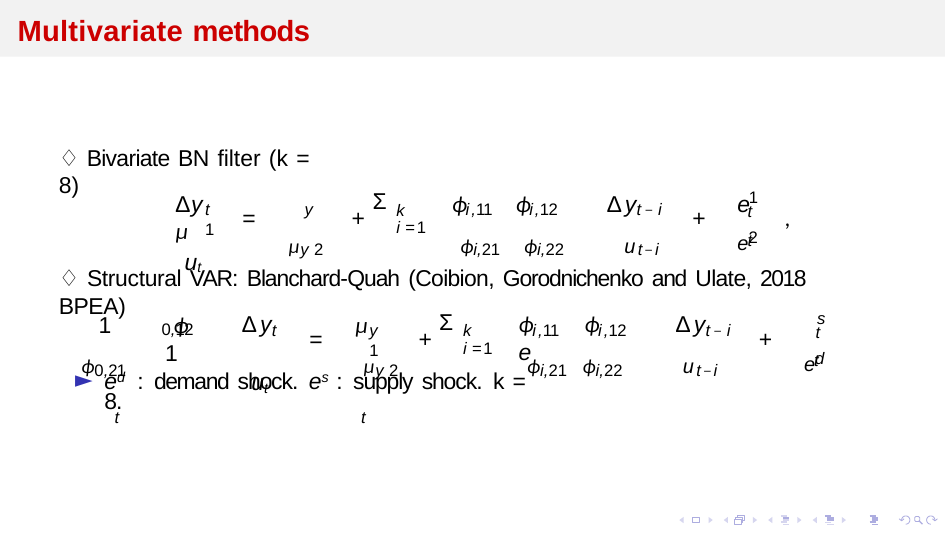

# Multivariate methods
♢ Bivariate BN filter (k = 8)

Σ
1
∆y	µ
ut
ϕ
ϕ
∆y
e
t	y 1
i,11
i,12
t−i
k    i =1
t
=	+
+
,
e2
µy 2	ϕi,21	ϕi,22	ut−i
t
♢ Structural VAR: Blanchard-Quah (Coibion, Gorodnichenko and Ulate, 2018 BPEA)

1	ϕ
ϕ0,21	µy 2	ϕi,21
Σ
s
∆y  ut
µ
ϕ	ϕ	∆y	e
0,12
1
t
y 1
i,11	i,12	t−i
k    i =1
t
=	+
+
ed
ϕi,22
ut−i
t
ed : demand shock. es : supply shock. k = 8.
t	t